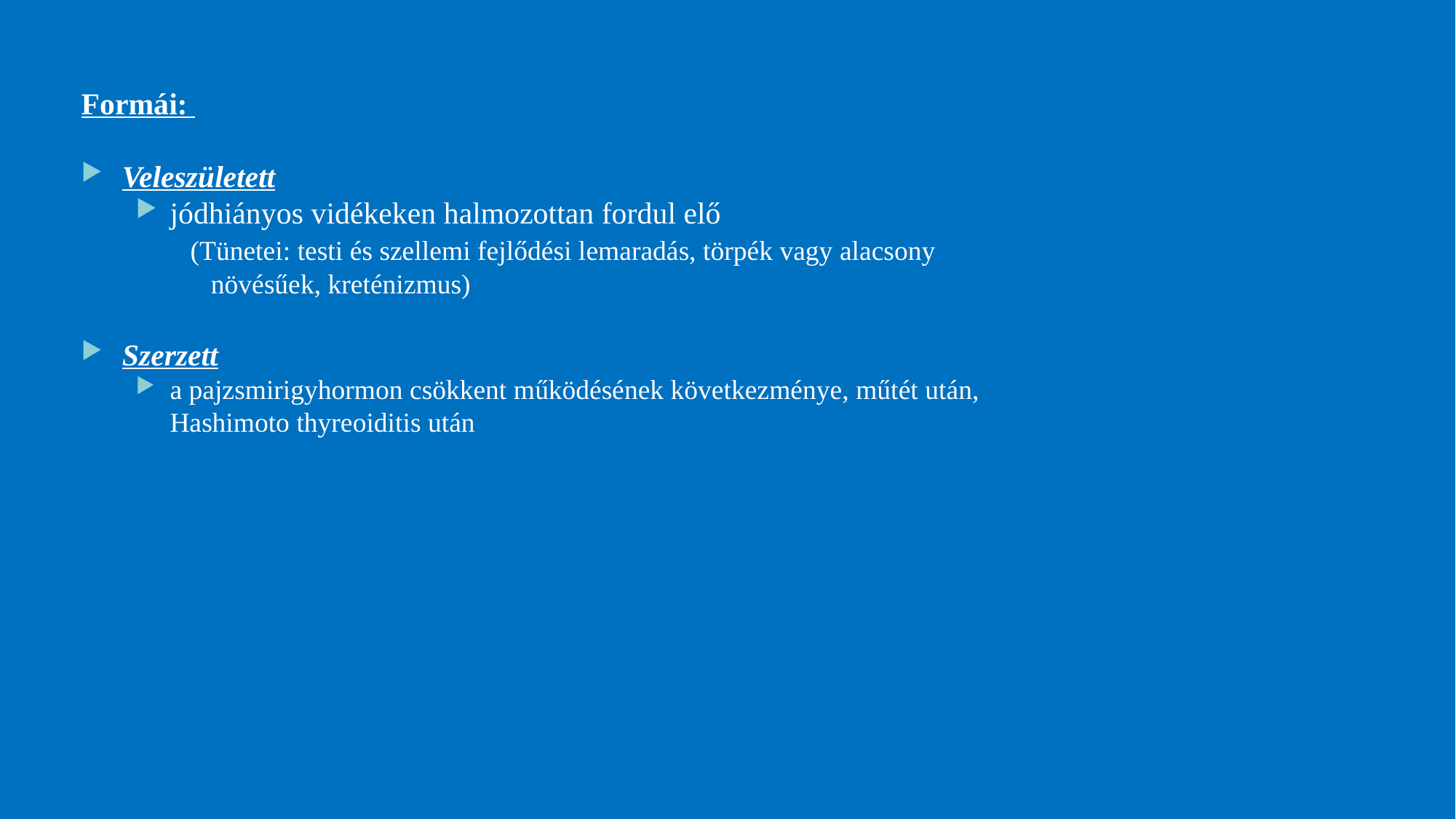

Formái:

Veleszületett
jódhiányos vidékeken halmozottan fordul elő
	(Tünetei: testi és szellemi fejlődési lemaradás, törpék vagy alacsony 	   	   növésűek, kreténizmus)

Szerzett
a pajzsmirigyhormon csökkent működésének következménye, műtét után, Hashimoto thyreoiditis után